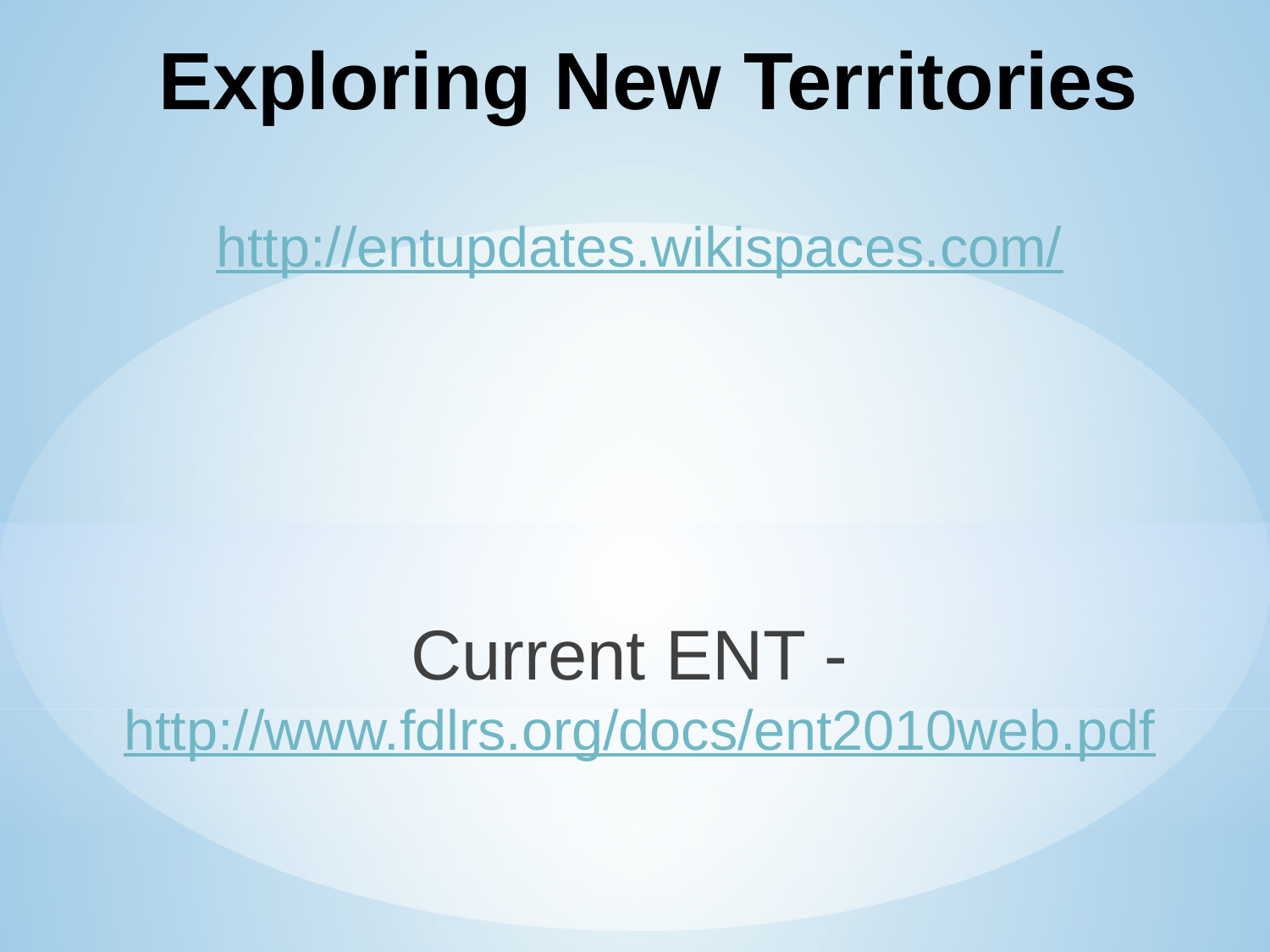

# Exploring New Territories
http://entupdates.wikispaces.com/

Current ENT - http://www.fdlrs.org/docs/ent2010web.pdf